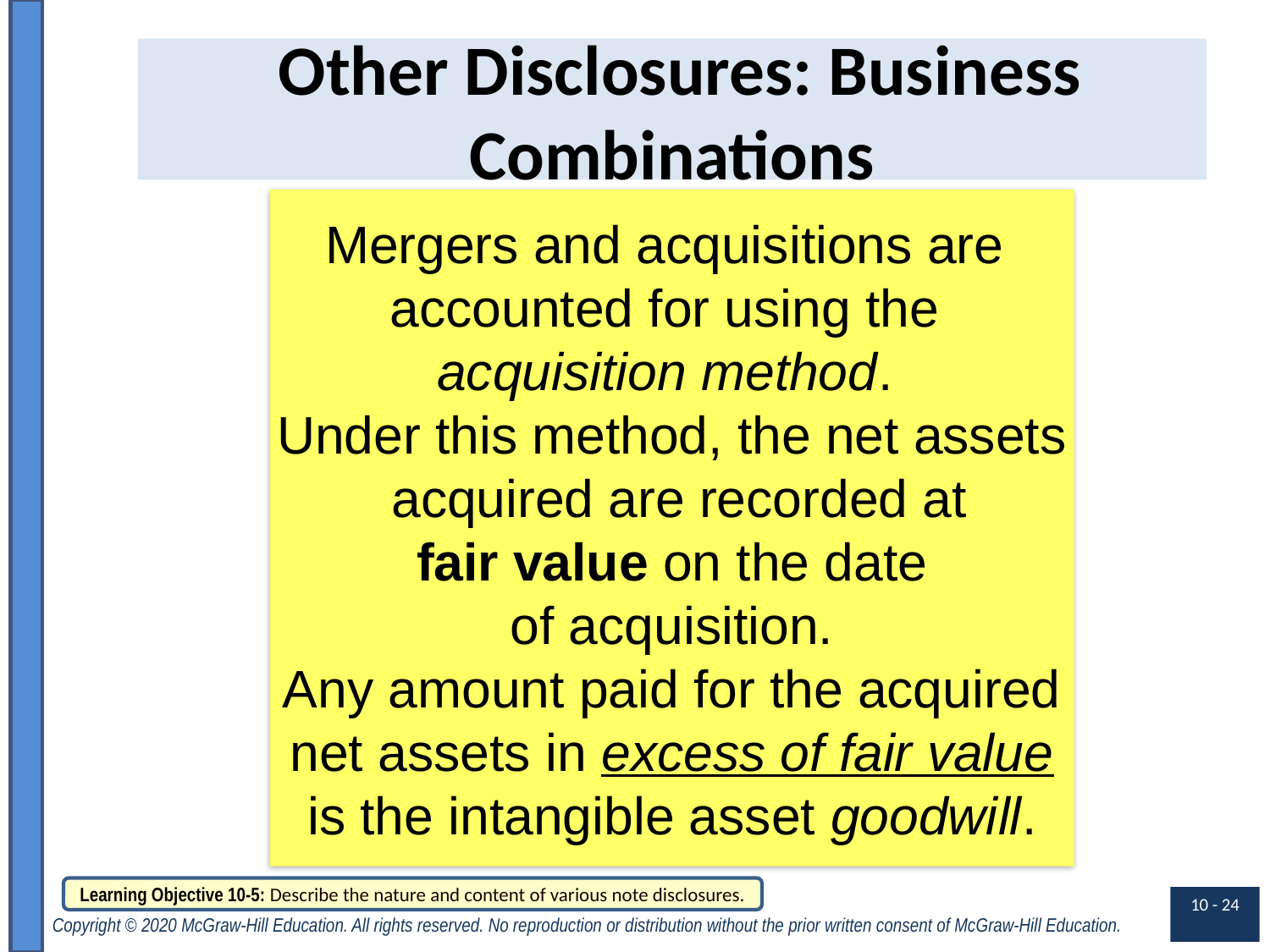

# Other Disclosures: Business Combinations
Mergers and acquisitions are
accounted for using the
acquisition method.
Under this method, the net assets
 acquired are recorded at
fair value on the date
of acquisition.
Any amount paid for the acquired
net assets in excess of fair value
is the intangible asset goodwill.
Learning Objective 10-5: Describe the nature and content of various note disclosures.